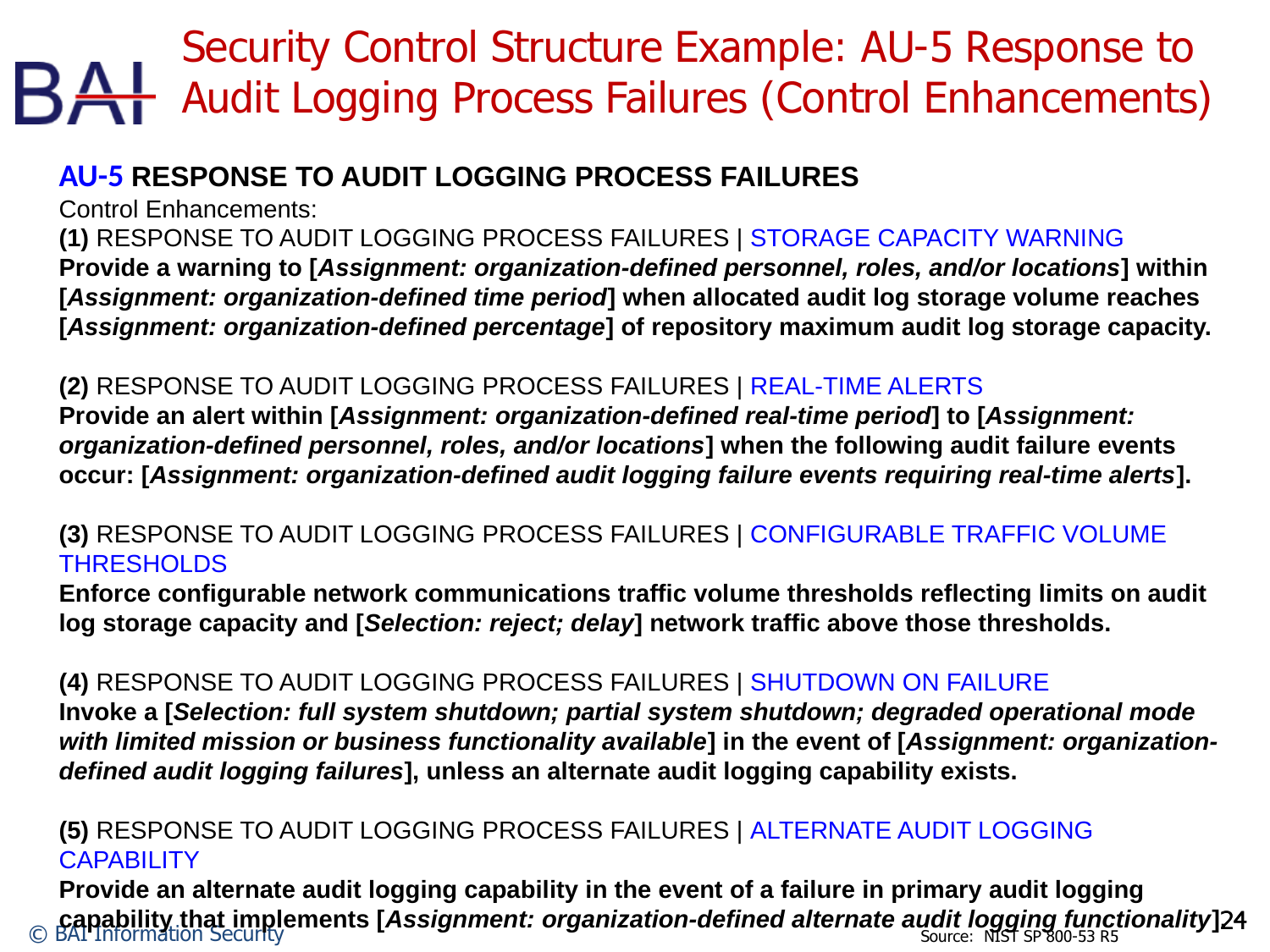

# Security Control Structure Example: AU-5 Response to Audit Logging Process Failures (Control Enhancements)
AU-5 RESPONSE TO AUDIT LOGGING PROCESS FAILURES
Control Enhancements:
(1) RESPONSE TO AUDIT LOGGING PROCESS FAILURES | STORAGE CAPACITY WARNING
Provide a warning to [Assignment: organization-defined personnel, roles, and/or locations] within [Assignment: organization-defined time period] when allocated audit log storage volume reaches [Assignment: organization-defined percentage] of repository maximum audit log storage capacity.

(2) RESPONSE TO AUDIT LOGGING PROCESS FAILURES | REAL-TIME ALERTS
Provide an alert within [Assignment: organization-defined real-time period] to [Assignment: organization-defined personnel, roles, and/or locations] when the following audit failure events occur: [Assignment: organization-defined audit logging failure events requiring real-time alerts].

(3) RESPONSE TO AUDIT LOGGING PROCESS FAILURES | CONFIGURABLE TRAFFIC VOLUME THRESHOLDS
Enforce configurable network communications traffic volume thresholds reflecting limits on audit log storage capacity and [Selection: reject; delay] network traffic above those thresholds.

(4) RESPONSE TO AUDIT LOGGING PROCESS FAILURES | SHUTDOWN ON FAILURE
Invoke a [Selection: full system shutdown; partial system shutdown; degraded operational mode with limited mission or business functionality available] in the event of [Assignment: organization-defined audit logging failures], unless an alternate audit logging capability exists.

(5) RESPONSE TO AUDIT LOGGING PROCESS FAILURES | ALTERNATE AUDIT LOGGING CAPABILITY
Provide an alternate audit logging capability in the event of a failure in primary audit logging capability that implements [Assignment: organization-defined alternate audit logging functionality].

Source:  NIST SP 800-53 R5